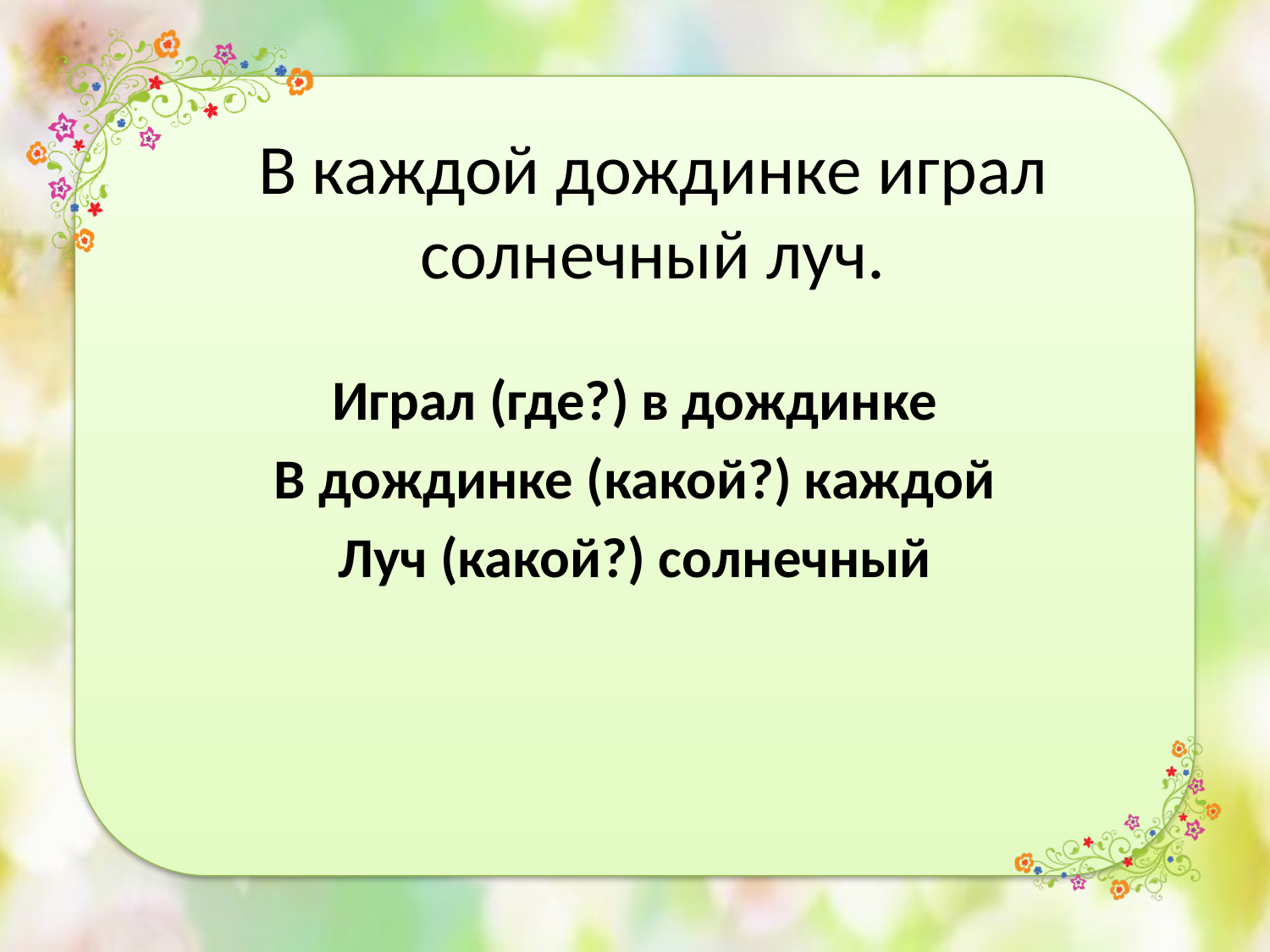

# В каждой дождинке играл солнечный луч.
Играл (где?) в дождинке
В дождинке (какой?) каждой
Луч (какой?) солнечный